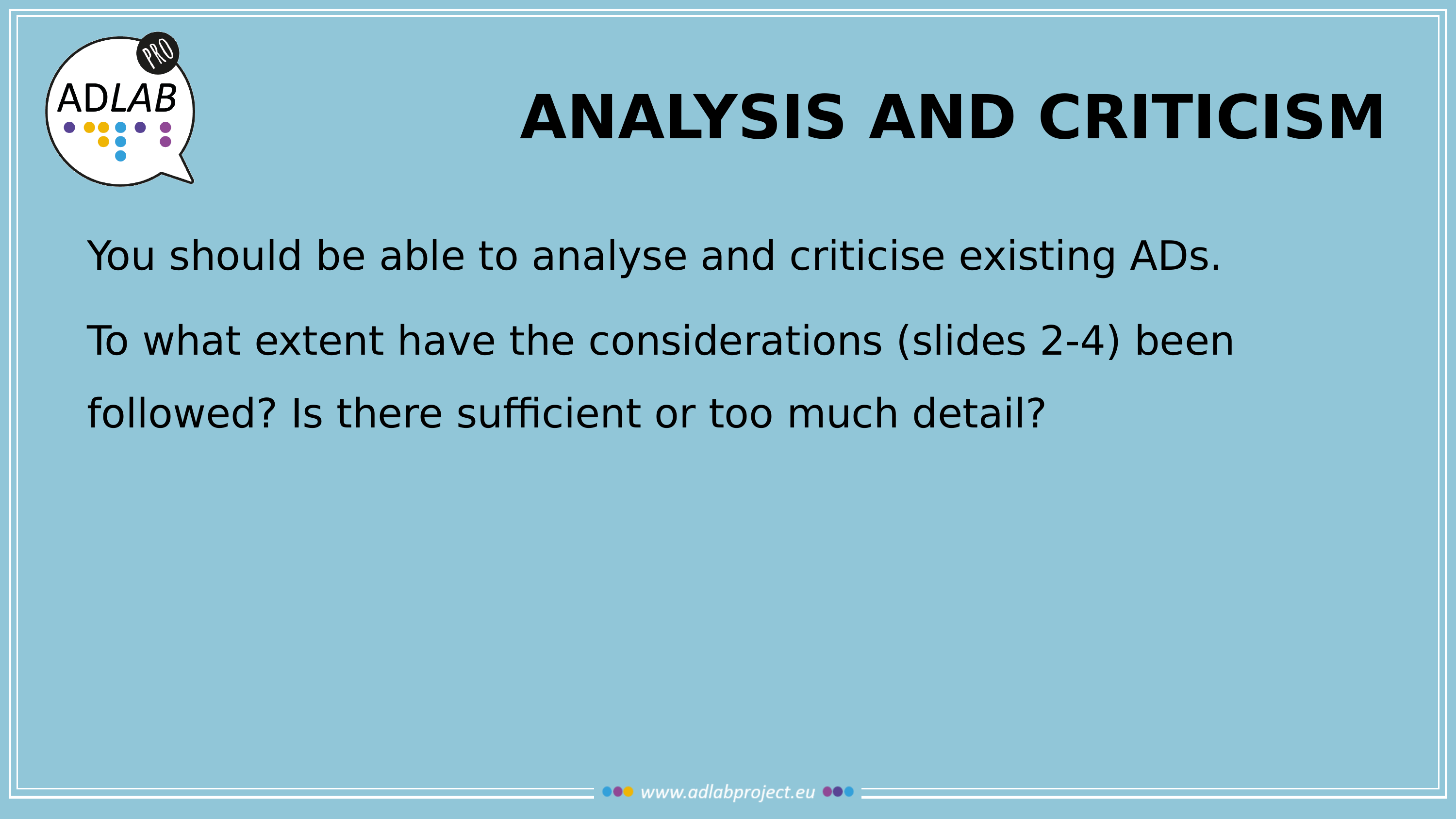

# Analysis and criticism
You should be able to analyse and criticise existing ADs.
To what extent have the considerations (slides 2-4) been followed? Is there sufficient or too much detail?